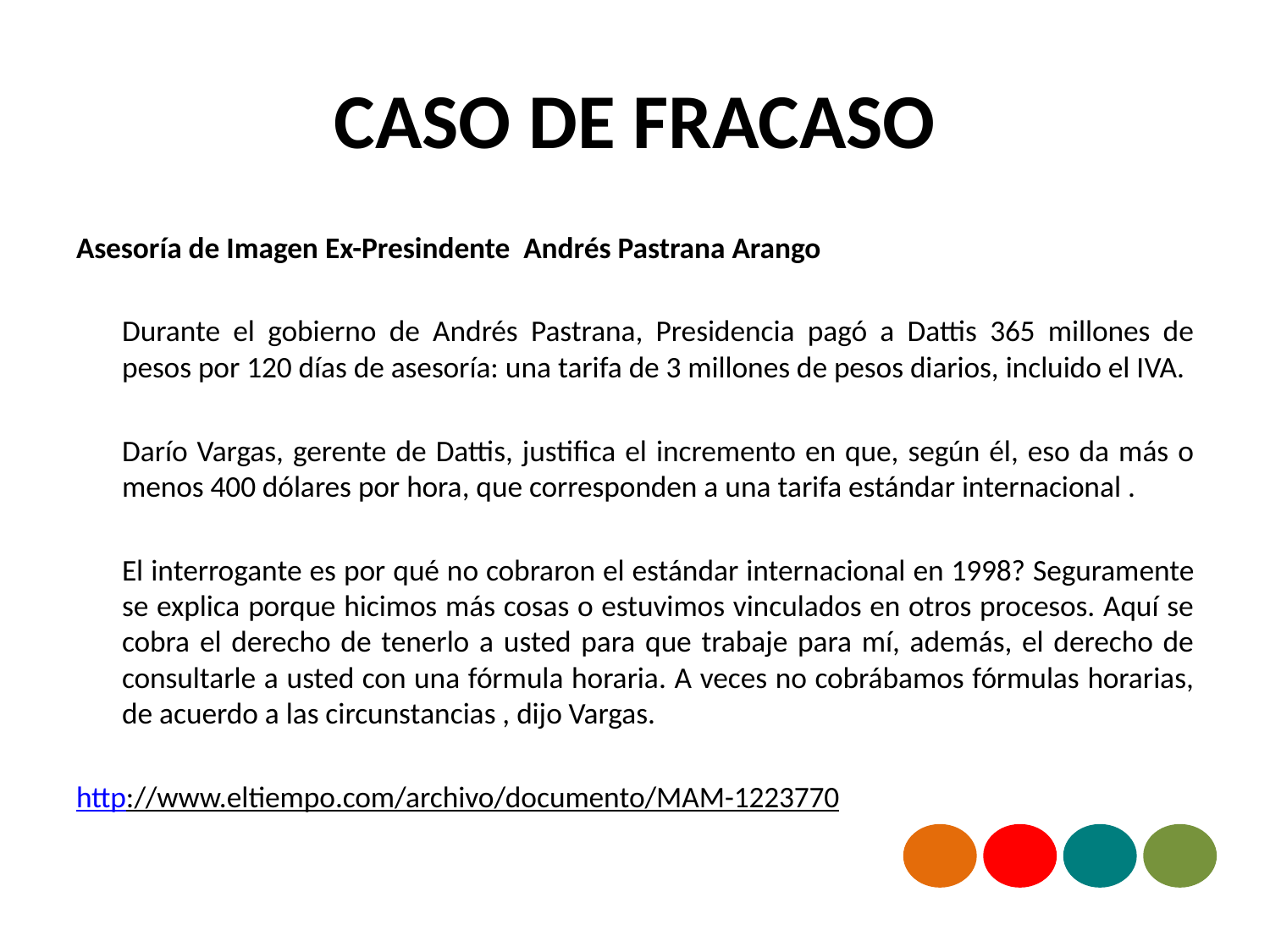

# CASO DE FRACASO
Asesoría de Imagen Ex-Presindente  Andrés Pastrana Arango

	Durante el gobierno de Andrés Pastrana, Presidencia pagó a Dattis 365 millones de pesos por 120 días de asesoría: una tarifa de 3 millones de pesos diarios, incluido el IVA.

	Darío Vargas, gerente de Dattis, justifica el incremento en que, según él, eso da más o menos 400 dólares por hora, que corresponden a una tarifa estándar internacional .

	El interrogante es por qué no cobraron el estándar internacional en 1998? Seguramente se explica porque hicimos más cosas o estuvimos vinculados en otros procesos. Aquí se cobra el derecho de tenerlo a usted para que trabaje para mí, además, el derecho de consultarle a usted con una fórmula horaria. A veces no cobrábamos fórmulas horarias, de acuerdo a las circunstancias , dijo Vargas.

	http://www.eltiempo.com/archivo/documento/MAM-1223770